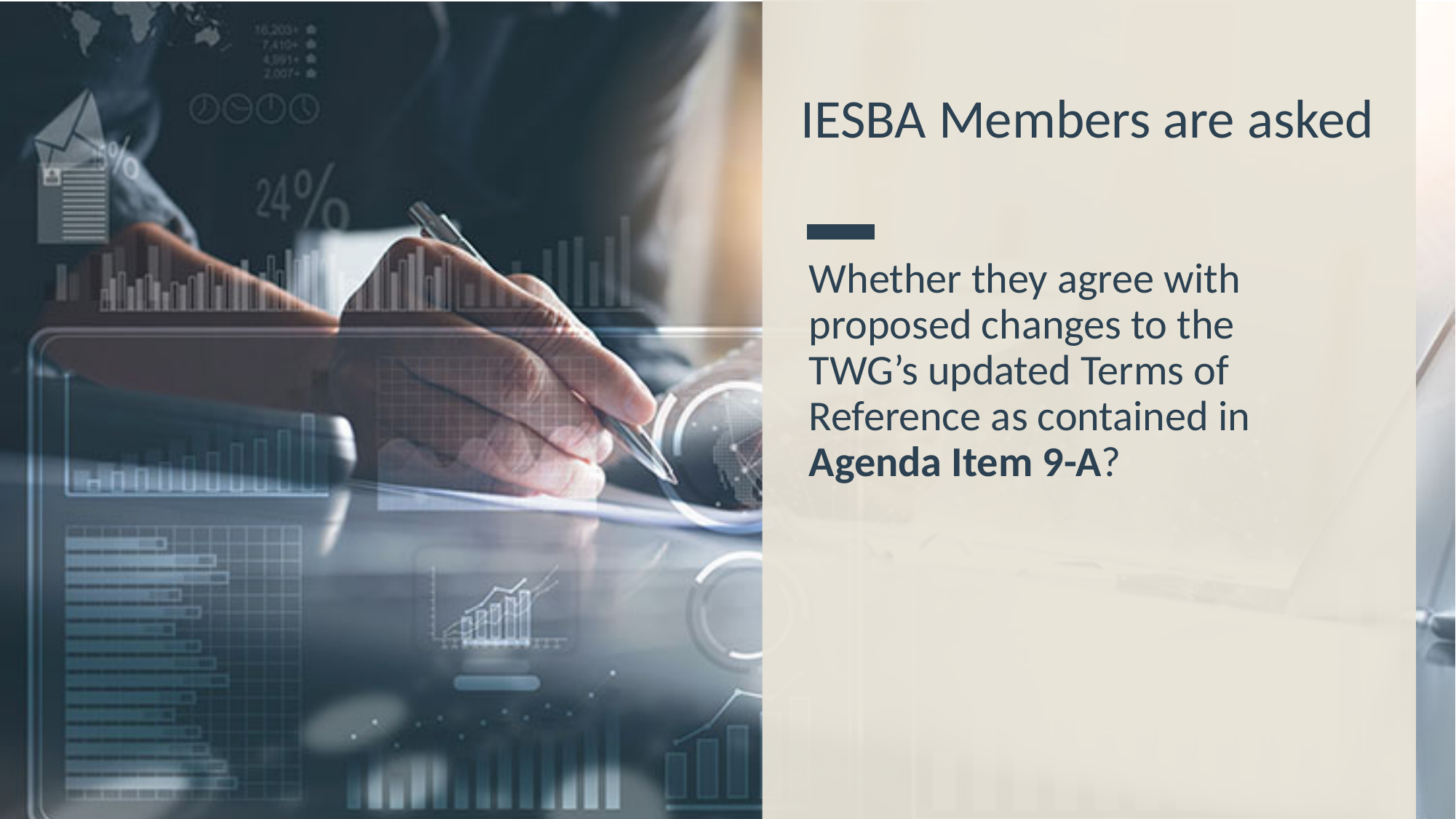

# IESBA Members are asked
Whether they agree with proposed changes to the TWG’s updated Terms of Reference as contained in Agenda Item 9-A?